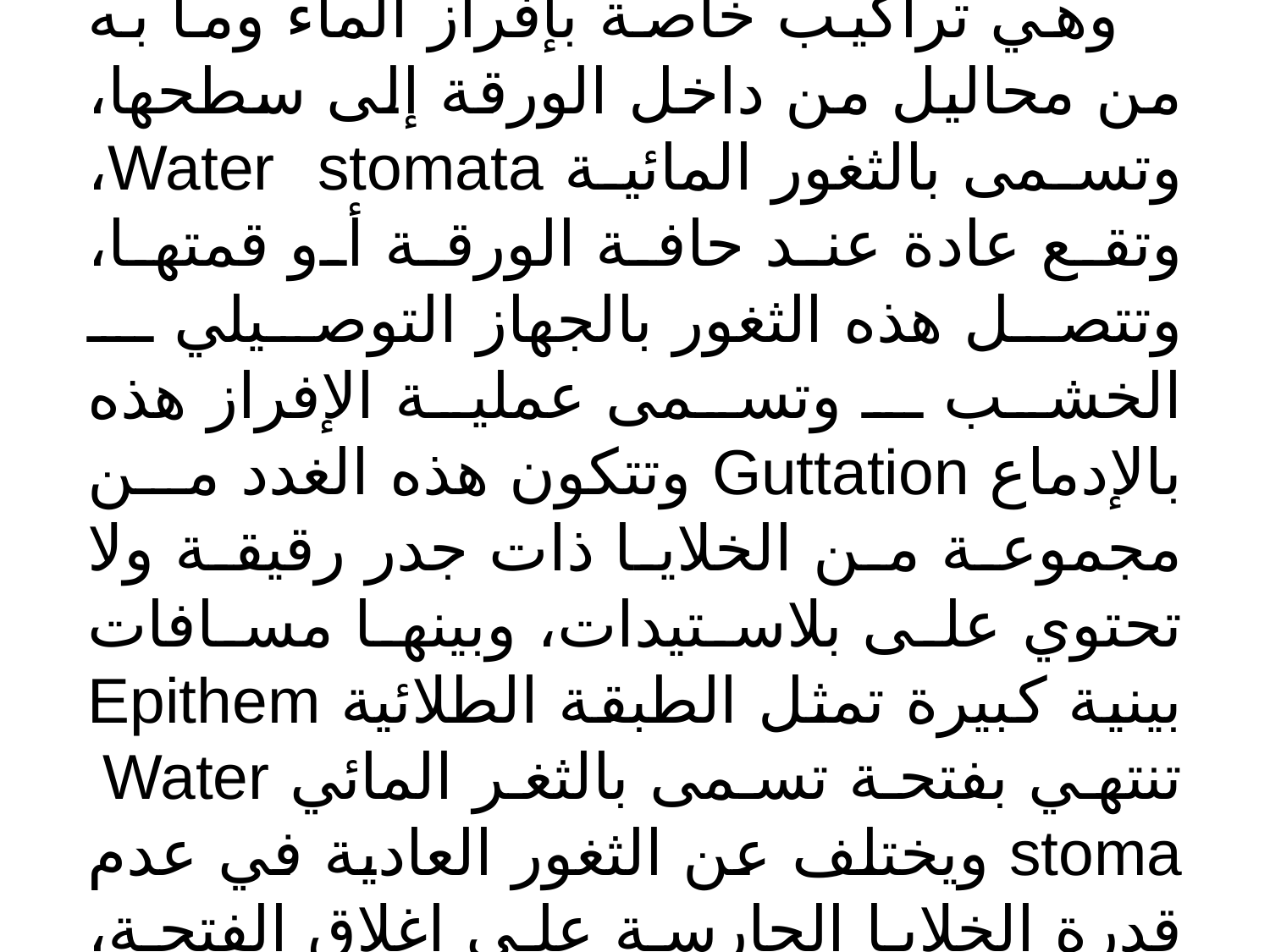

5 ـ الغدد المائية Hydathodes
وهي تراكيب خاصة بإفراز الماء وما به من محاليل من داخل الورقة إلى سطحها، وتسمى بالثغور المائية Water stomata، وتقع عادة عند حافة الورقة أو قمتها، وتتصل هذه الثغور بالجهاز التوصيلي ـ الخشب ـ وتسمى عملية الإفراز هذه بالإدماع Guttation وتتكون هذه الغدد من مجموعة من الخلايا ذات جدر رقيقة ولا تحتوي على بلاستيدات، وبينها مسافات بينية كبيرة تمثل الطبقة الطلائية Epithem تنتهي بفتحة تسمى بالثغر المائي Water stoma ويختلف عن الثغور العادية في عدم قدرة الخلايا الحارسة على إغلاق الفتحة، نتيجة لانتظام سمك جدرها ( شكل 119 ).